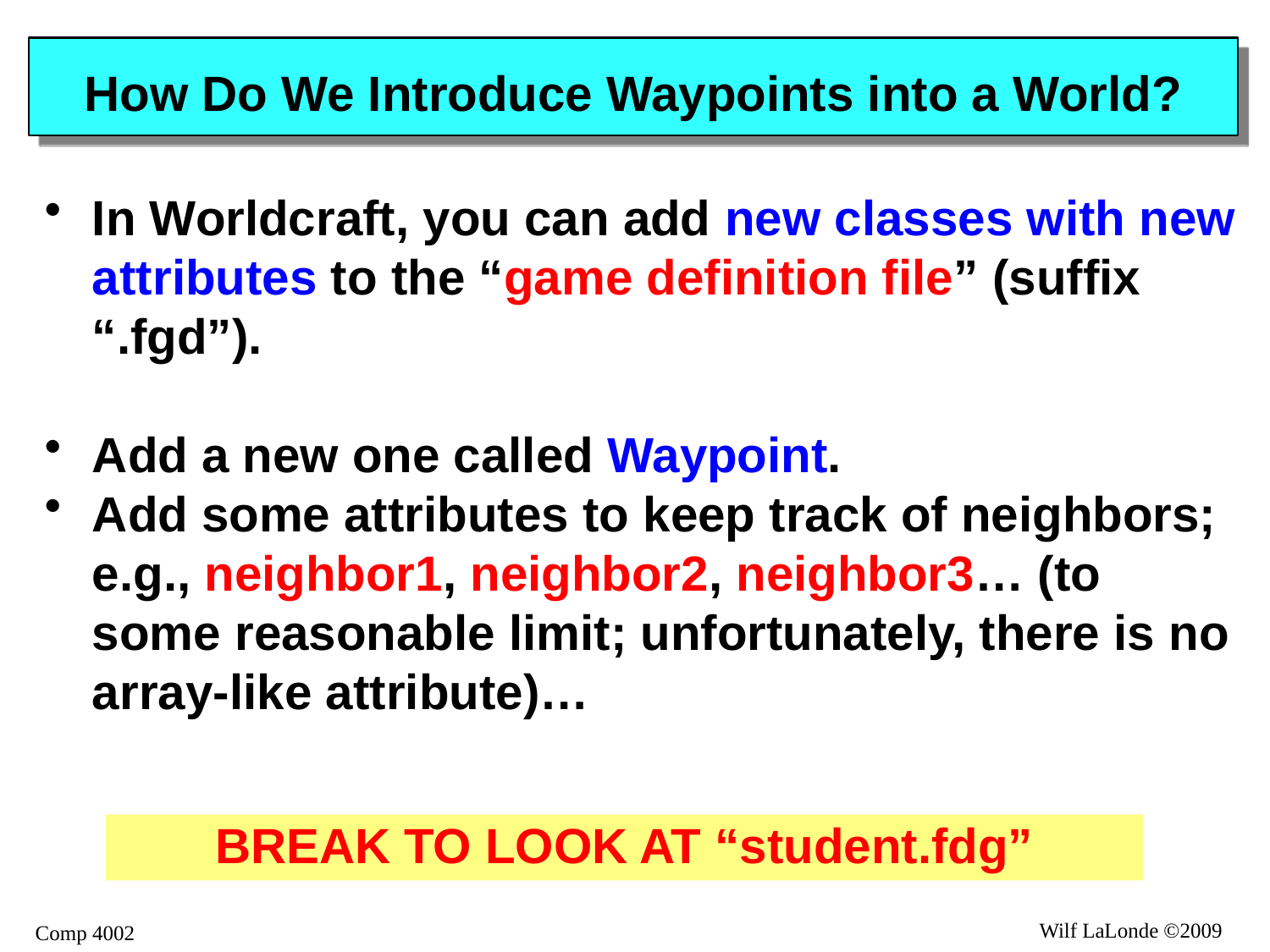

# How Do We Introduce Waypoints into a World?
In Worldcraft, you can add new classes with new attributes to the “game definition file” (suffix “.fgd”).
Add a new one called Waypoint.
Add some attributes to keep track of neighbors; e.g., neighbor1, neighbor2, neighbor3… (to some reasonable limit; unfortunately, there is no array-like attribute)…
BREAK TO LOOK AT “student.fdg”